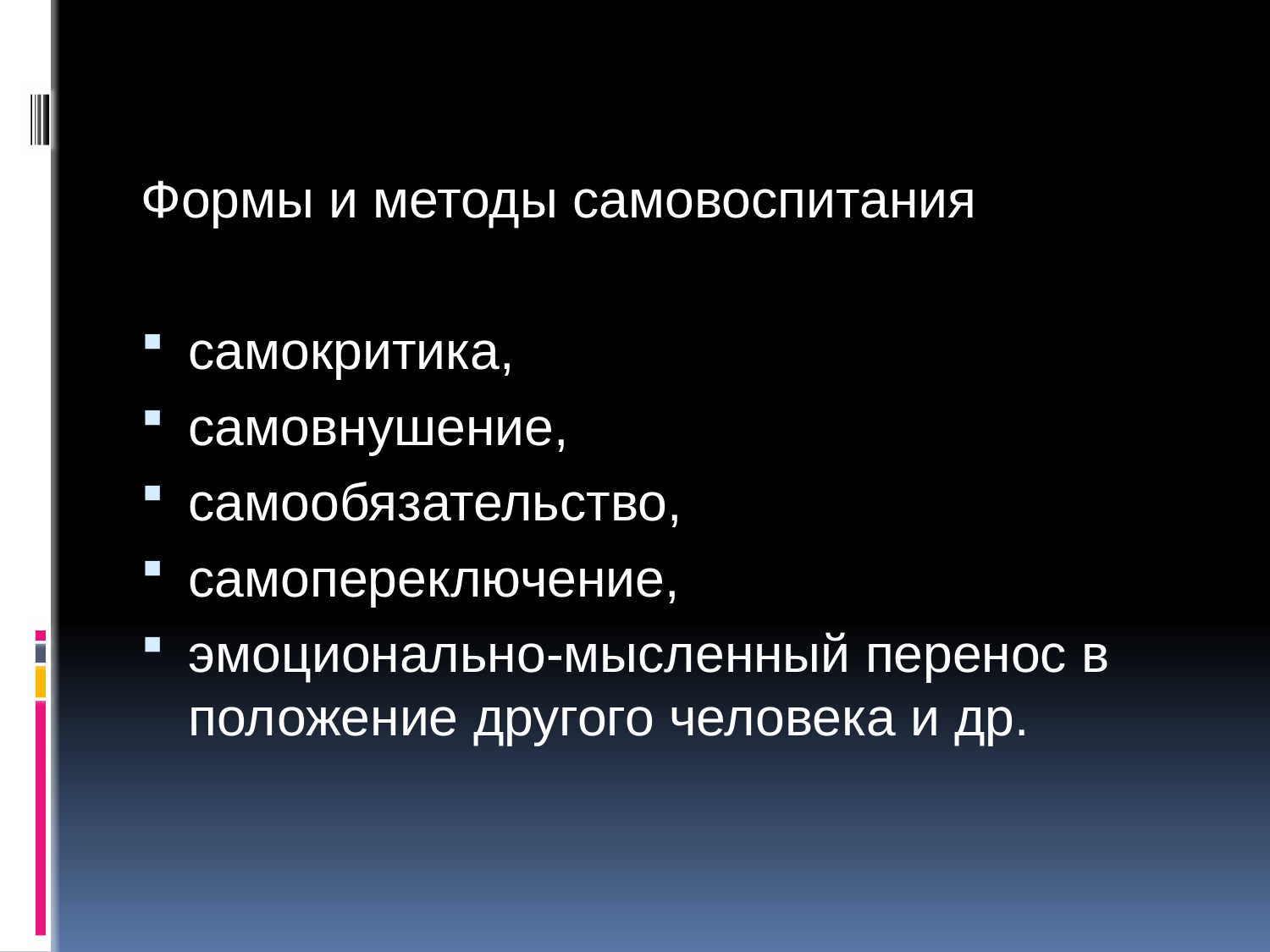

Формы и методы самовоспитания

самокритика,
самовнушение,
самообязательство,
самопереключение,
эмоционально-мысленный перенос в положение другого человека и др.